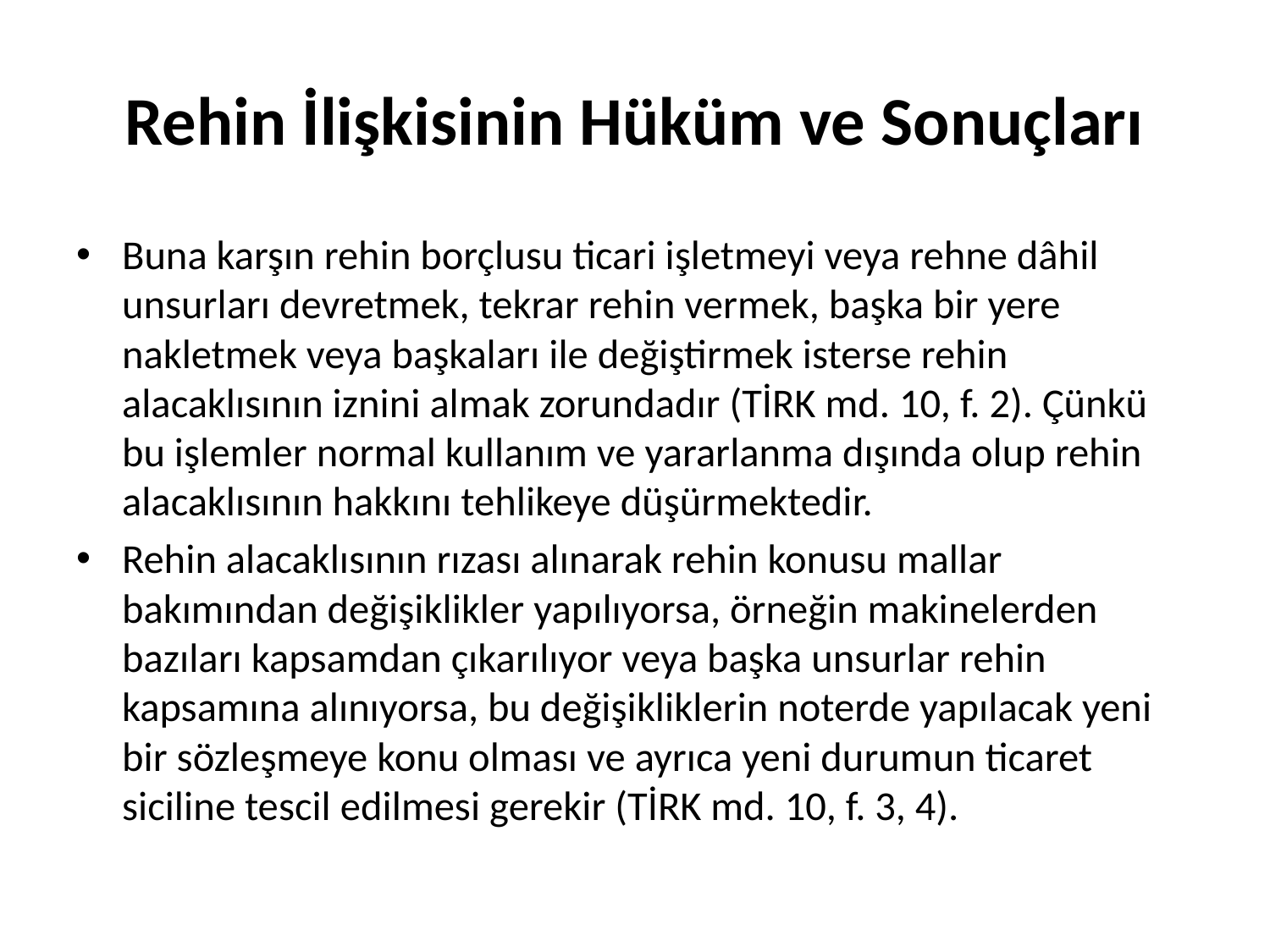

# Rehin İlişkisinin Hüküm ve Sonuçları
Buna karşın rehin borçlusu ticari işletmeyi veya rehne dâhil unsurları devretmek, tekrar rehin vermek, başka bir yere nakletmek veya başkaları ile değiştirmek isterse rehin alacaklısının iznini almak zorundadır (TİRK md. 10, f. 2). Çünkü bu işlemler normal kullanım ve yararlanma dışında olup rehin alacaklısının hakkını tehlikeye düşürmektedir.
Rehin alacaklısının rızası alınarak rehin konusu mallar bakımından değişiklikler yapılıyorsa, örneğin makinelerden bazıları kapsamdan çıkarılıyor veya başka unsurlar rehin kapsamına alınıyorsa, bu değişikliklerin noterde yapılacak yeni bir sözleşmeye konu olması ve ayrıca yeni durumun ticaret siciline tescil edilmesi gerekir (TİRK md. 10, f. 3, 4).